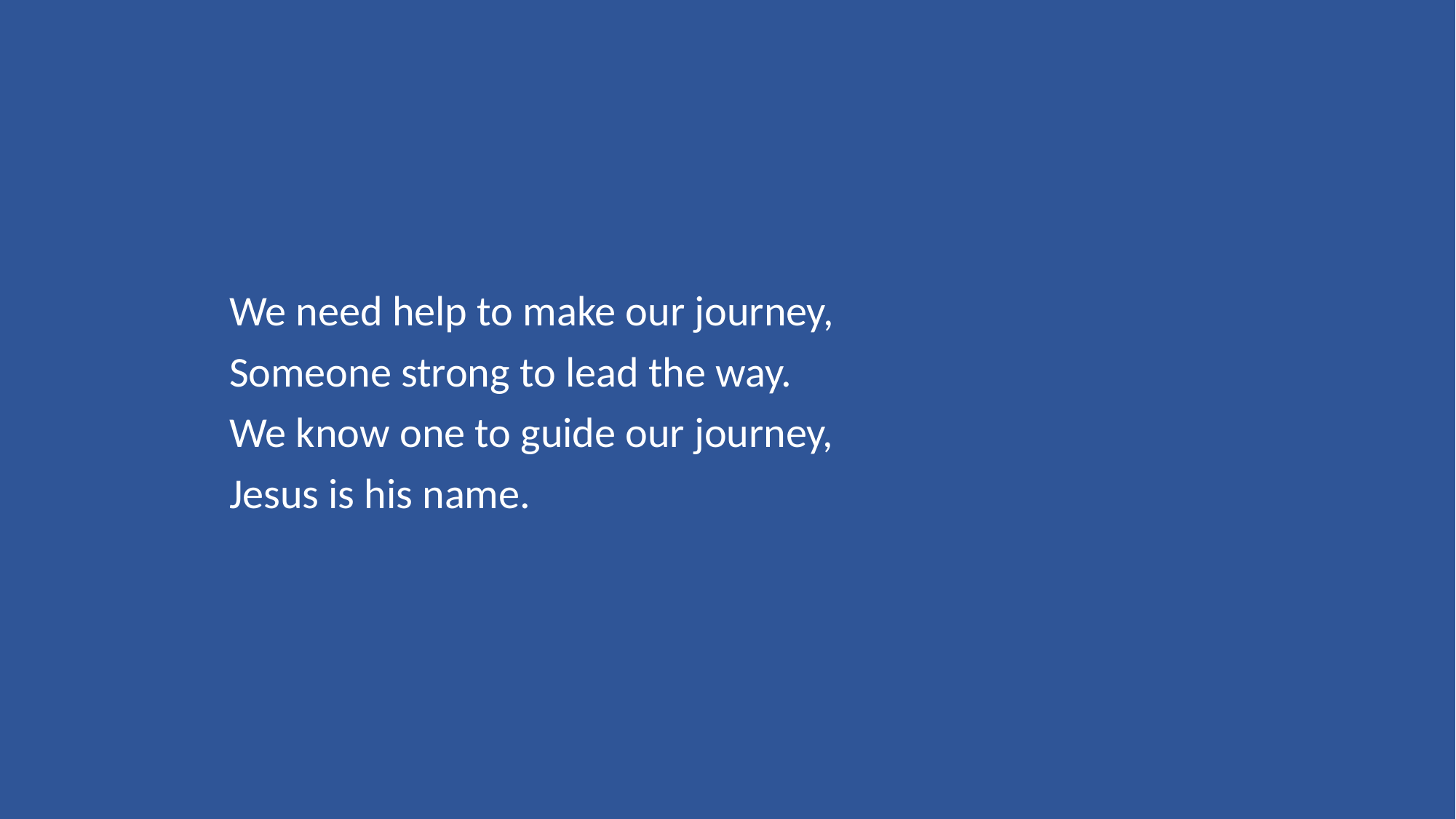

We need help to make our journey,
Someone strong to lead the way.
We know one to guide our journey,
Jesus is his name.